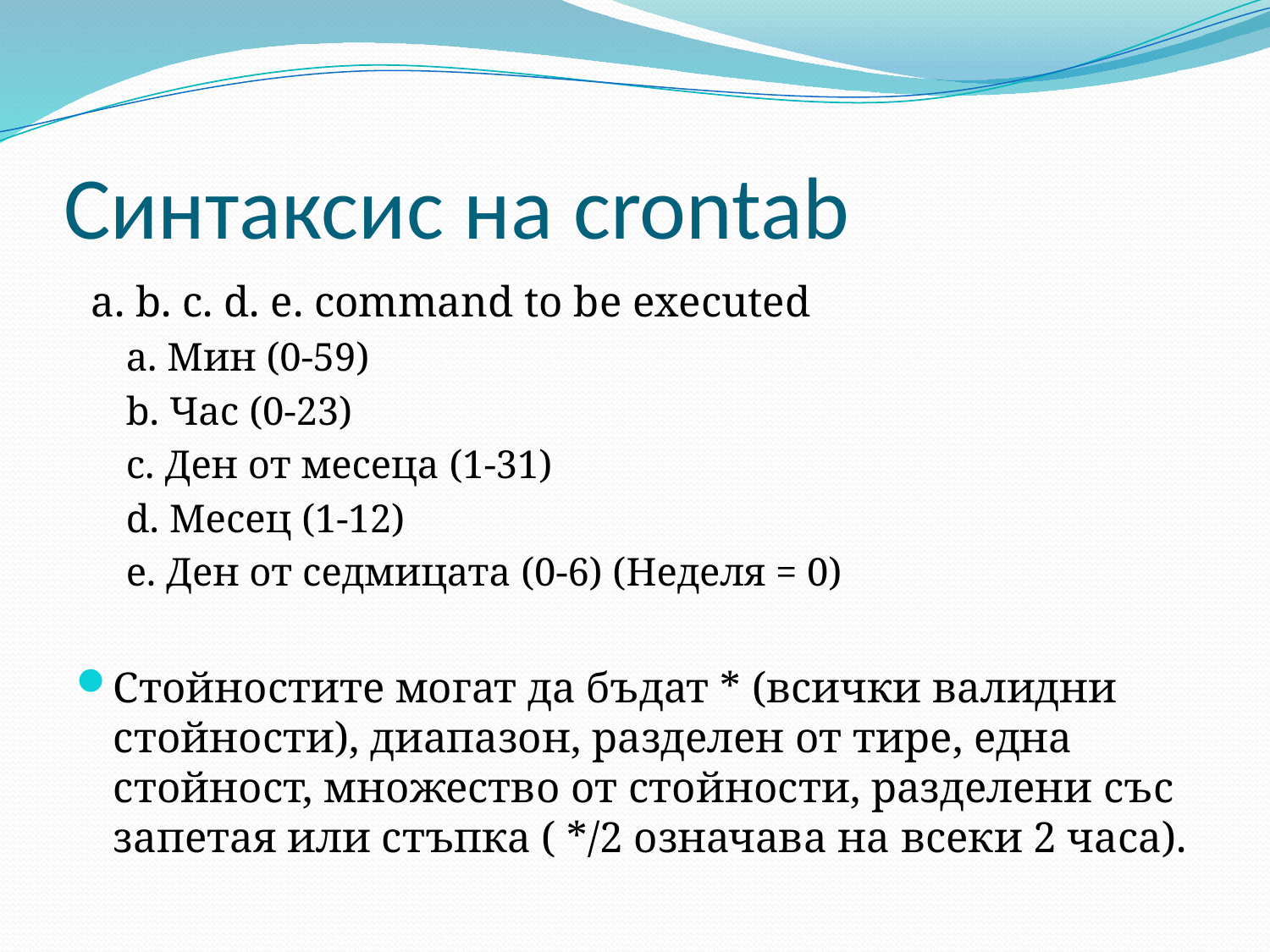

# Синтаксис на crontab
a. b. c. d. e. command to be executed
a. Мин (0-59)
b. Час (0-23)
c. Ден от месеца (1-31)
d. Месец (1-12)
e. Ден от седмицата (0-6) (Неделя = 0)

Стойностите могат да бъдат * (всички валидни стойности), диапазон, разделен от тире, една стойност, множество от стойности, разделени със запетая или стъпка ( */2 означава на всеки 2 часа).